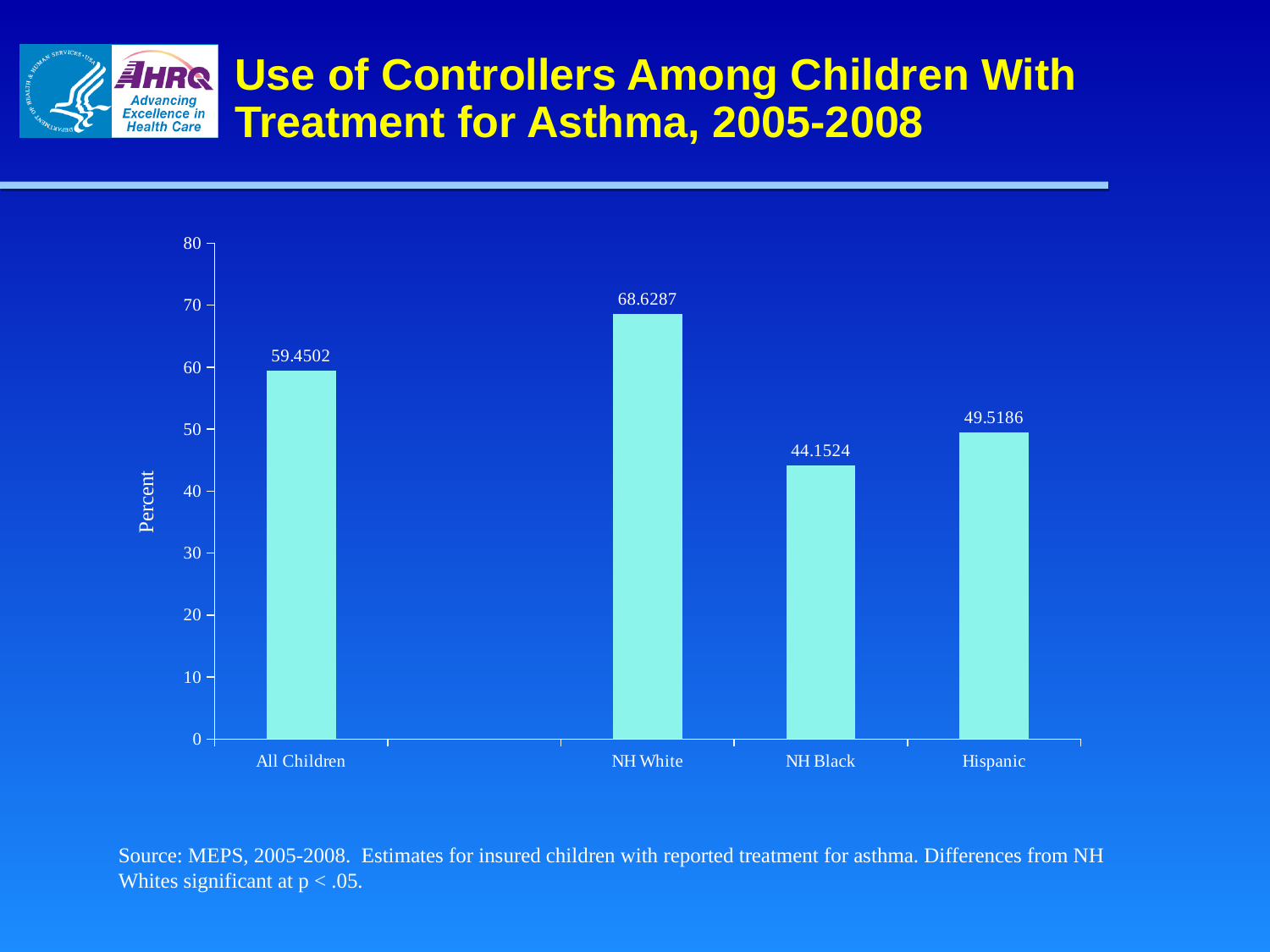

# Use of Controllers Among Children With Treatment for Asthma, 2005-2008

### Chart

| Category |  |
|---|---|
| All Children | 59.4502 |
|  | None |
| NH White | 68.62869999999998 |
| NH Black | 44.1524 |
| Hispanic | 49.51860000000001 |
Source: MEPS, 2005-2008.  Estimates for insured children with reported treatment for asthma. Differences from NH Whites significant at p < .05.